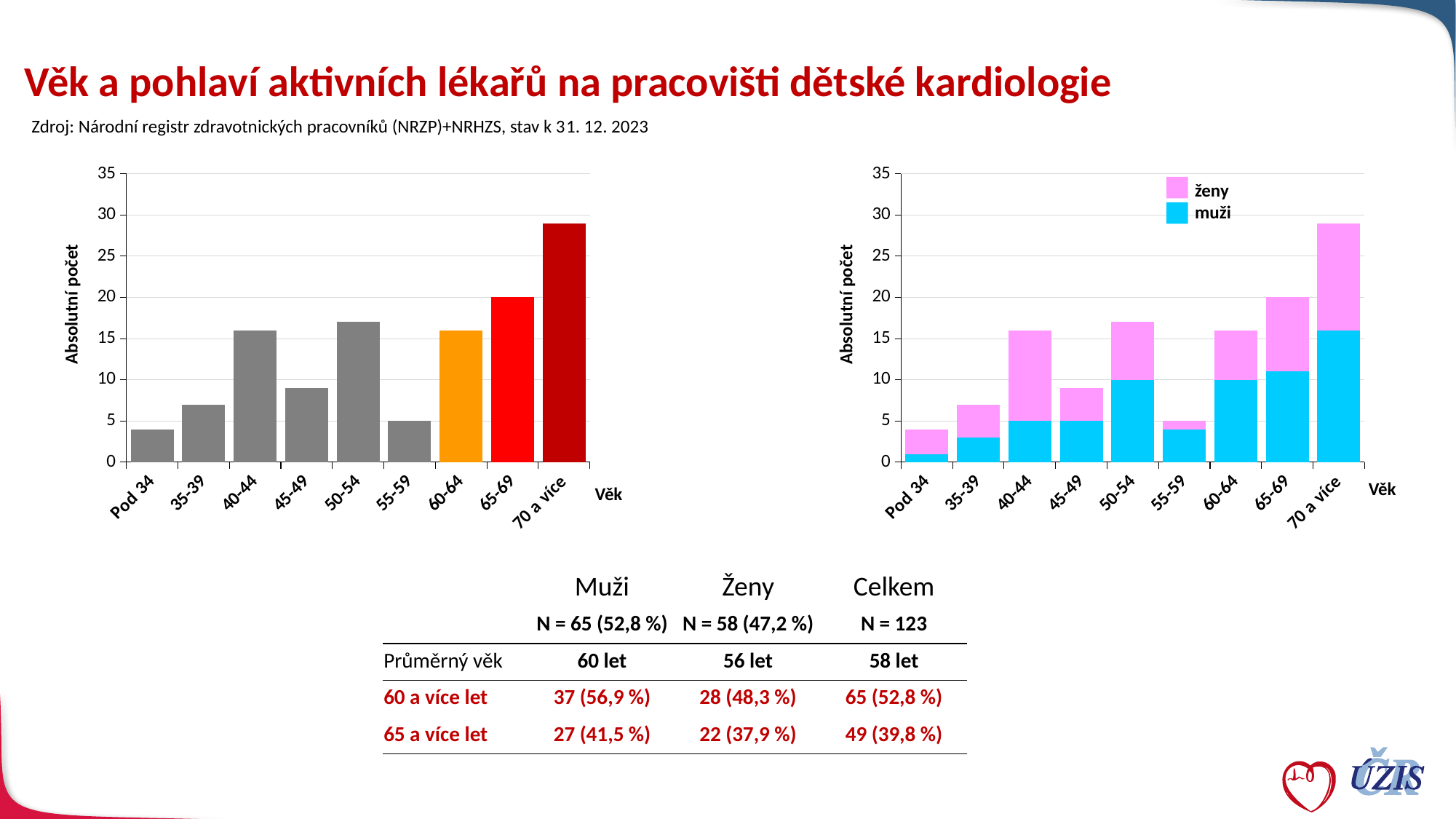

# Věk a pohlaví aktivních lékařů na pracovišti dětské kardiologie
Zdroj: Národní registr zdravotnických pracovníků (NRZP)+NRHZS, stav k 31. 12. 2023

### Chart

| Category | celkem |
|---|---|
| Pod 34 | 4.0 |
| 35-39 | 7.0 |
| 40-44 | 16.0 |
| 45-49 | 9.0 |
| 50-54 | 17.0 |
| 55-59 | 5.0 |
| 60-64 | 16.0 |
| 65-69 | 20.0 |
| 70 a více | 29.0 |

### Chart

| Category | m | ž |
|---|---|---|
| Pod 34 | 1.0 | 3.0 |
| 35-39 | 3.0 | 4.0 |
| 40-44 | 5.0 | 11.0 |
| 45-49 | 5.0 | 4.0 |
| 50-54 | 10.0 | 7.0 |
| 55-59 | 4.0 | 1.0 |
| 60-64 | 10.0 | 6.0 |
| 65-69 | 11.0 | 9.0 |
| 70 a více | 16.0 | 13.0 |
ženy
muži

Absolutní počet
Absolutní počet
Věk
Věk
|  | Muži | Ženy | Celkem |
| --- | --- | --- | --- |
|  | N = 65 (52,8 %) | N = 58 (47,2 %) | N = 123 |
| Průměrný věk | 60 let | 56 let | 58 let |
| 60 a více let | 37 (56,9 %) | 28 (48,3 %) | 65 (52,8 %) |
| 65 a více let | 27 (41,5 %) | 22 (37,9 %) | 49 (39,8 %) |